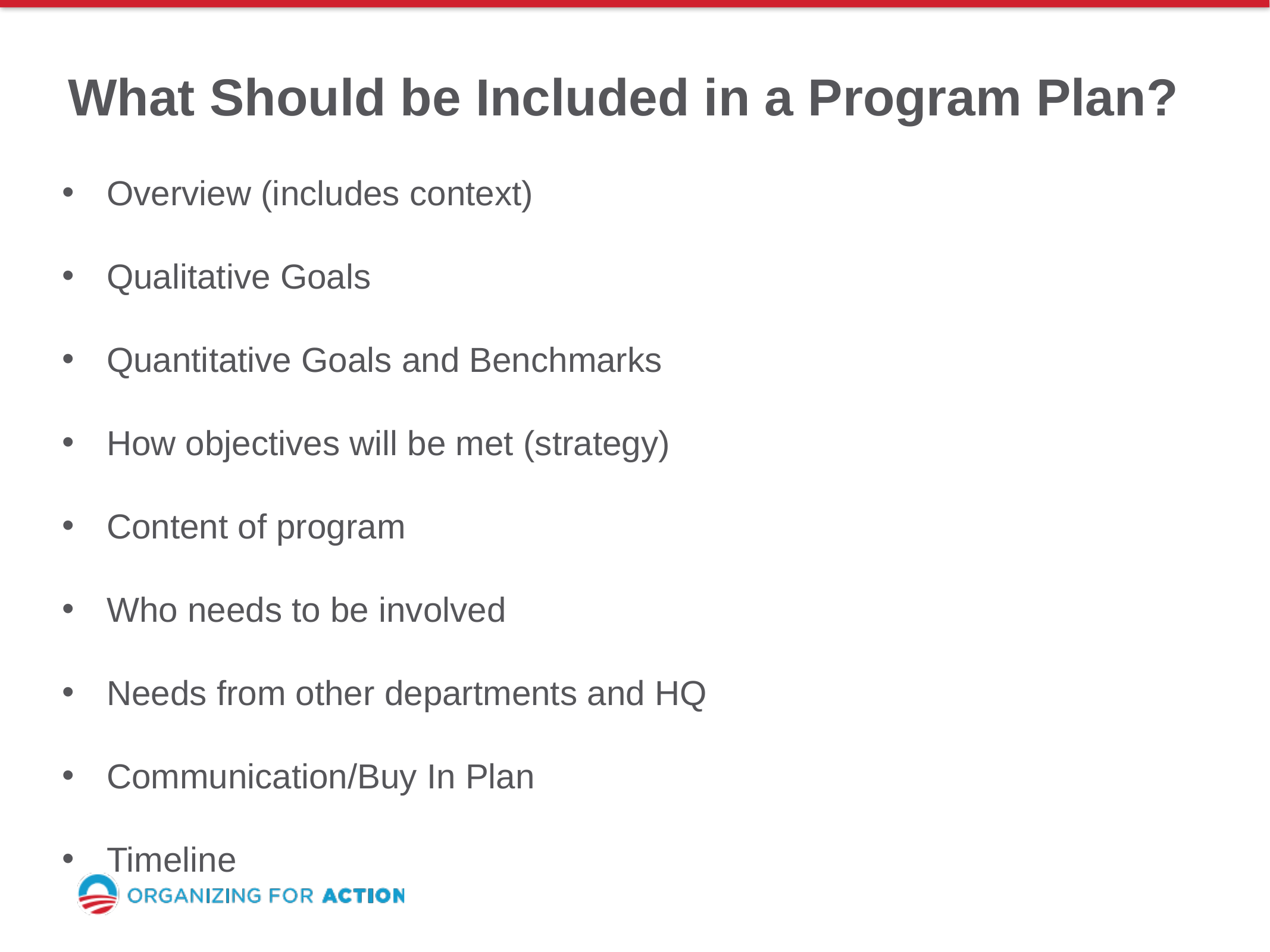

What Should be Included in a Program Plan?
Overview (includes context)

Qualitative Goals

Quantitative Goals and Benchmarks

How objectives will be met (strategy)

Content of program

Who needs to be involved

Needs from other departments and HQ

Communication/Buy In Plan

Timeline